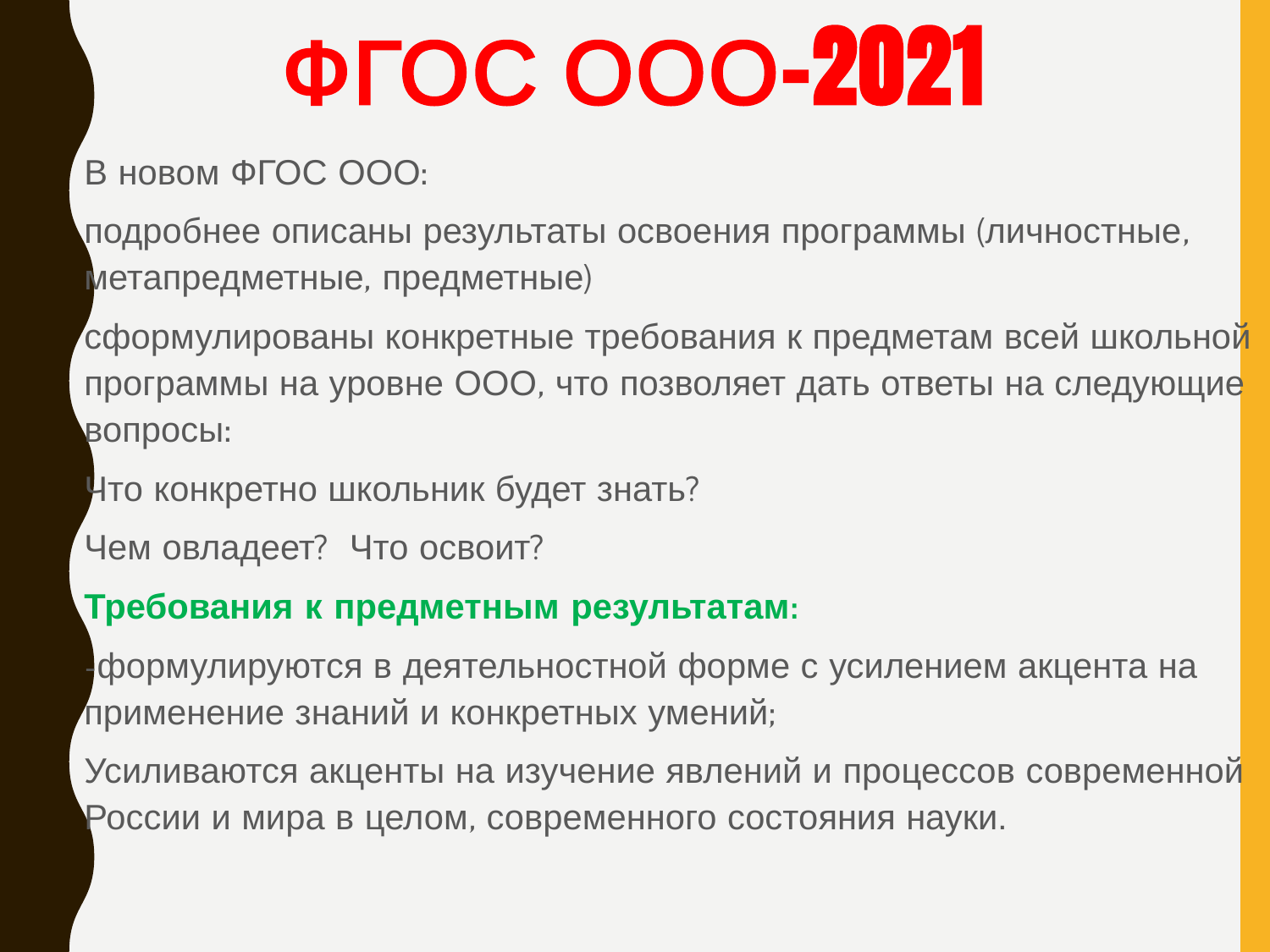

# ФГОС ООО-2021
В новом ФГОС ООО:
подробнее описаны результаты освоения программы (личностные, метапредметные, предметные)
сформулированы конкретные требования к предметам всей школьной программы на уровне ООО, что позволяет дать ответы на следующие вопросы:
Что конкретно школьник будет знать?
Чем овладеет?  Что освоит?
Требования к предметным результатам:
-формулируются в деятельностной форме с усилением акцента на применение знаний и конкретных умений;
Усиливаются акценты на изучение явлений и процессов современной России и мира в целом, современного состояния науки.